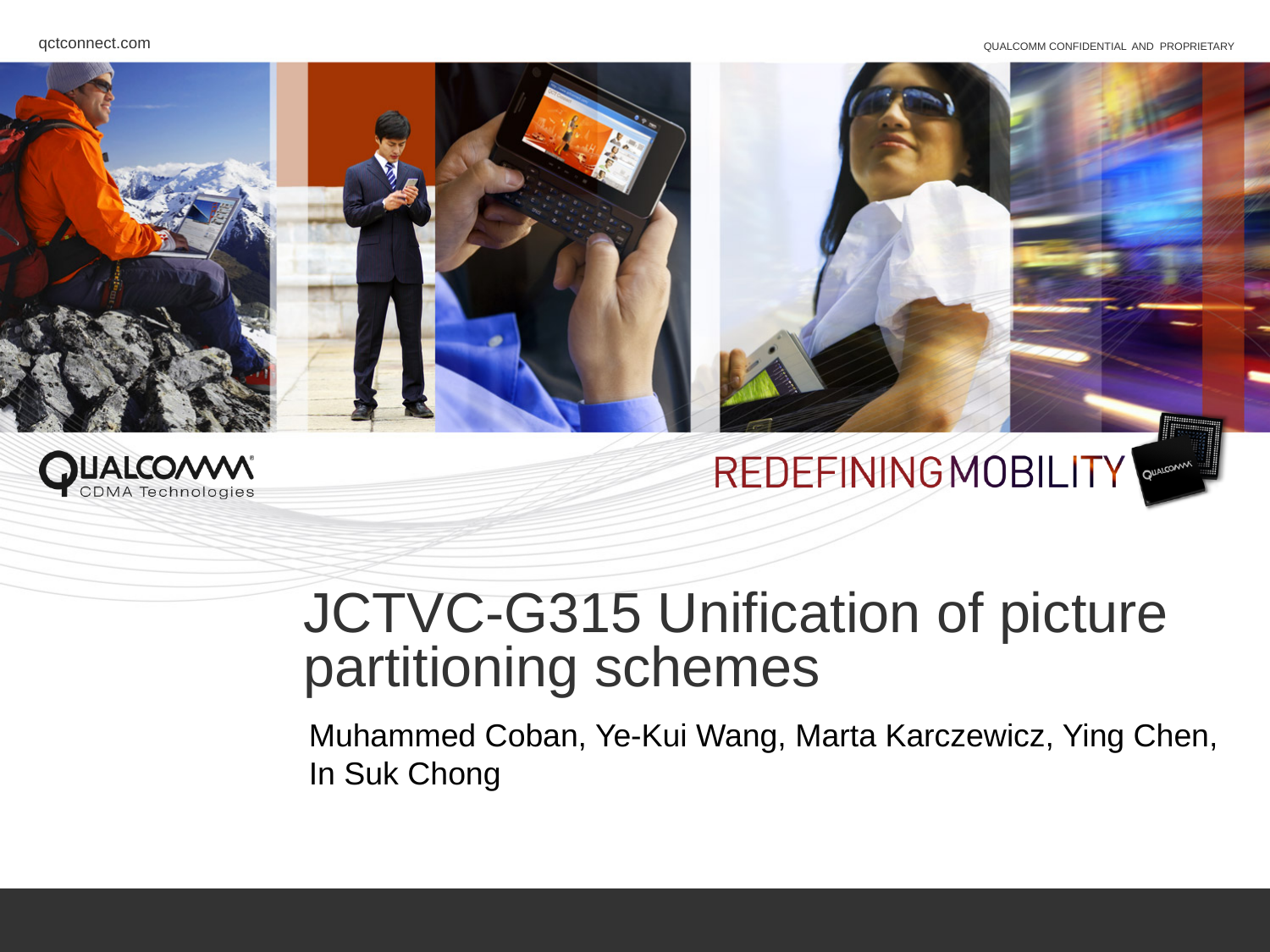

# JCTVC-G315 Unification of picture partitioning schemes
Muhammed Coban, Ye-Kui Wang, Marta Karczewicz, Ying Chen, In Suk Chong